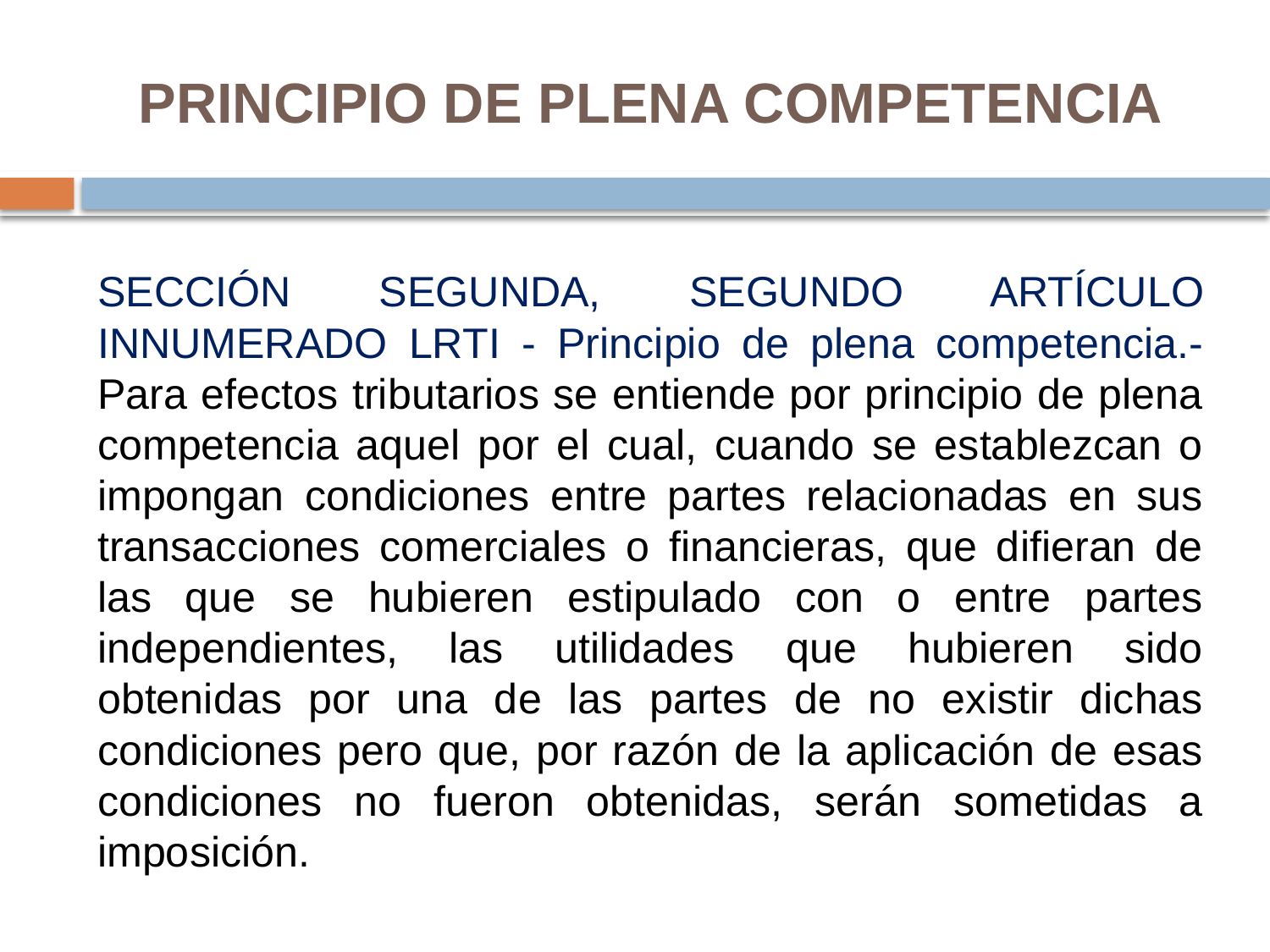

# PRINCIPIO DE PLENA COMPETENCIA
SECCIÓN SEGUNDA, SEGUNDO ARTÍCULO INNUMERADO LRTI - Principio de plena competencia.- Para efectos tributarios se entiende por principio de plena competencia aquel por el cual, cuando se establezcan o impongan condiciones entre partes relacionadas en sus transacciones comerciales o financieras, que difieran de las que se hubieren estipulado con o entre partes independientes, las utilidades que hubieren sido obtenidas por una de las partes de no existir dichas condiciones pero que, por razón de la aplicación de esas condiciones no fueron obtenidas, serán sometidas a imposición.